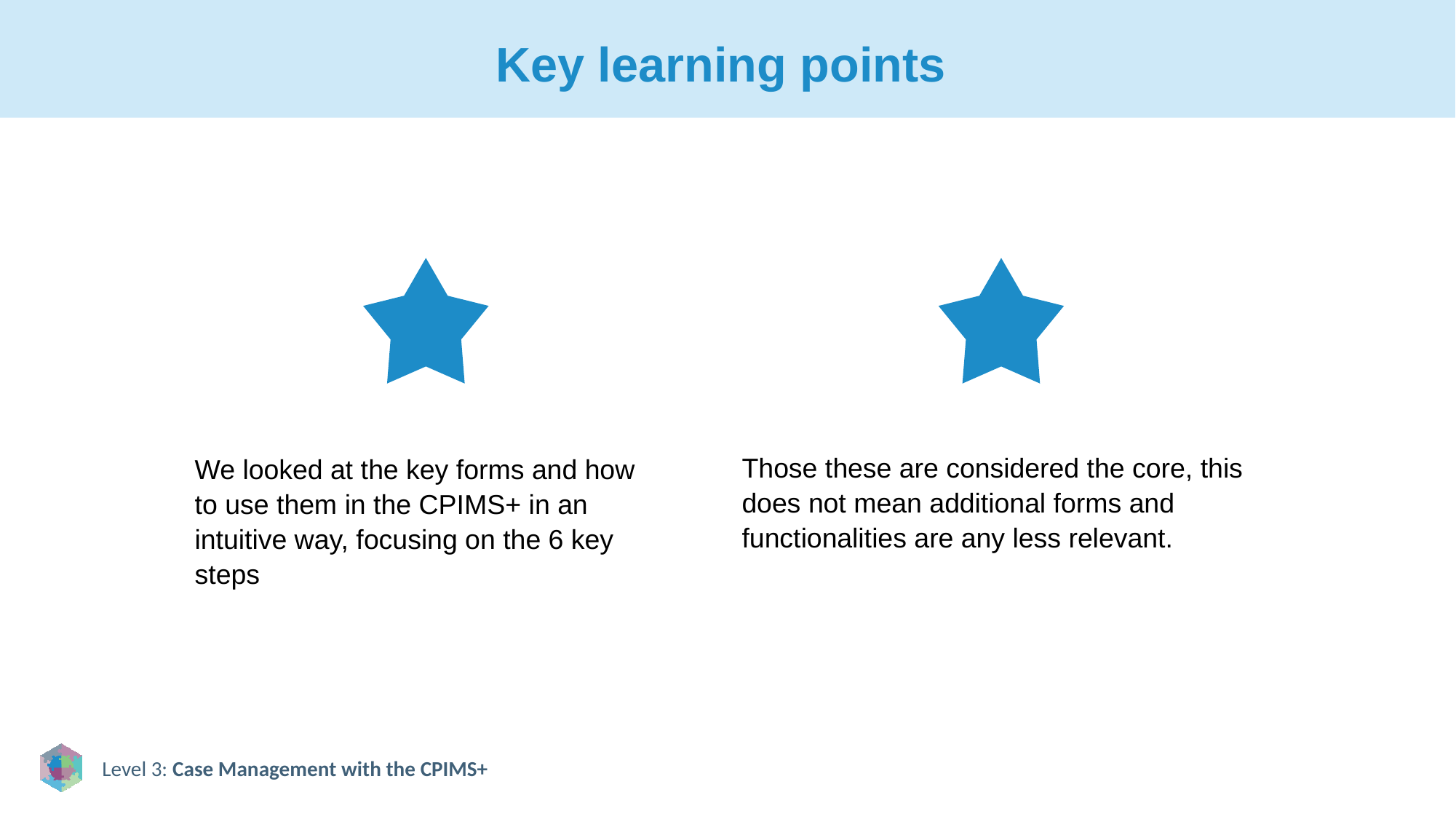

# Key learning points

Those these are considered the core, this does not mean additional forms and functionalities are any less relevant.
We looked at the key forms and how to use them in the CPIMS+ in an intuitive way, focusing on the 6 key steps